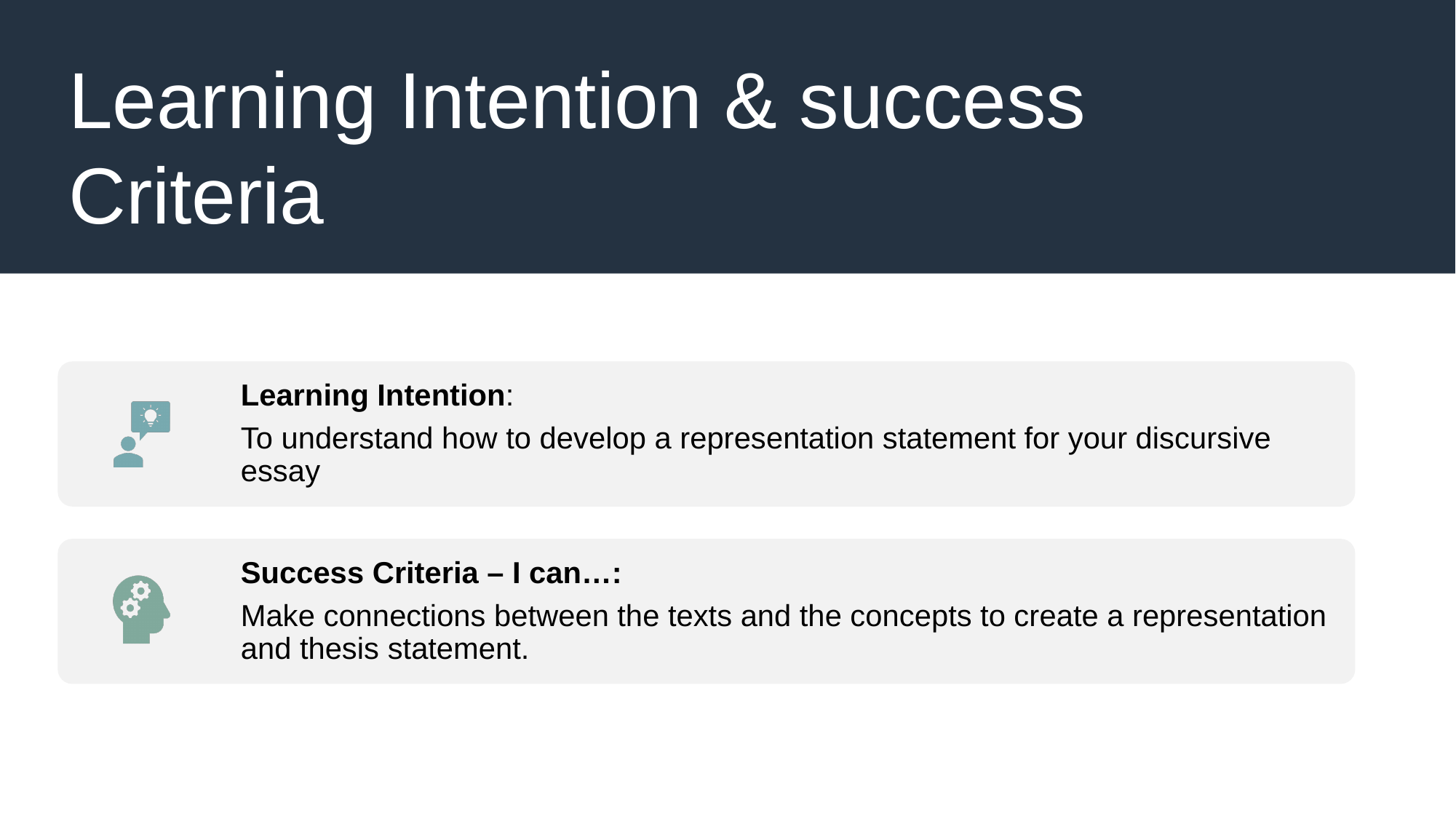

# Learning Intention & success Criteria
Learning Intention:
To understand how to develop a representation statement for your discursive essay
Success Criteria – I can…:
Make connections between the texts and the concepts to create a representation and thesis statement.